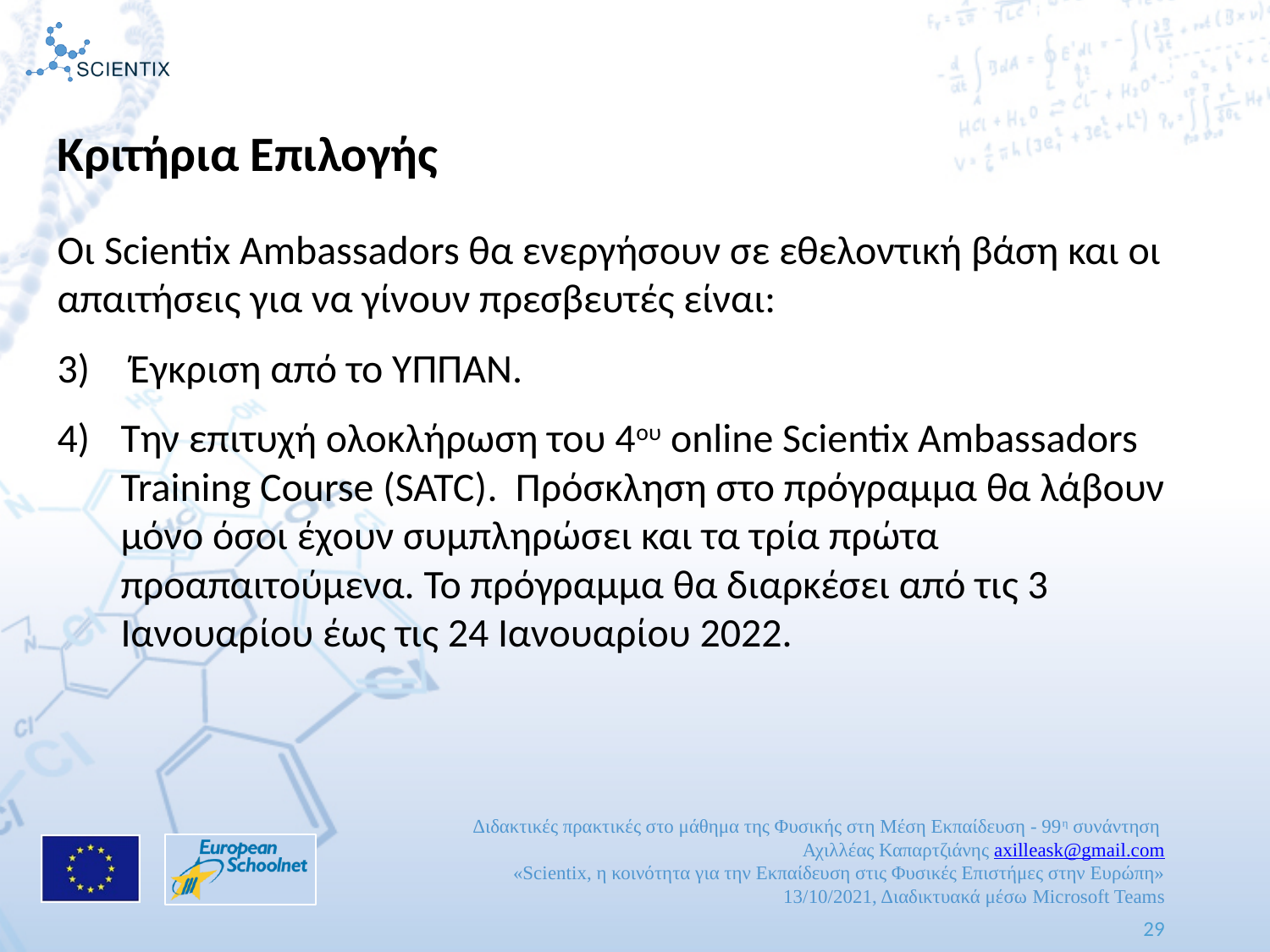

Κριτήρια Επιλογής

Οι Scientix Ambassadors θα ενεργήσουν σε εθελοντική βάση και οι απαιτήσεις για να γίνουν πρεσβευτές είναι:

 Έγκριση από το ΥΠΠΑΝ.

Την επιτυχή ολοκλήρωση του 4ου online Scientix Ambassadors Training Course (SATC).  Πρόσκληση στο πρόγραμμα θα λάβουν μόνο όσοι έχουν συμπληρώσει και τα τρία πρώτα προαπαιτούμενα. Το πρόγραμμα θα διαρκέσει από τις 3 Ιανουαρίου έως τις 24 Ιανουαρίου 2022.